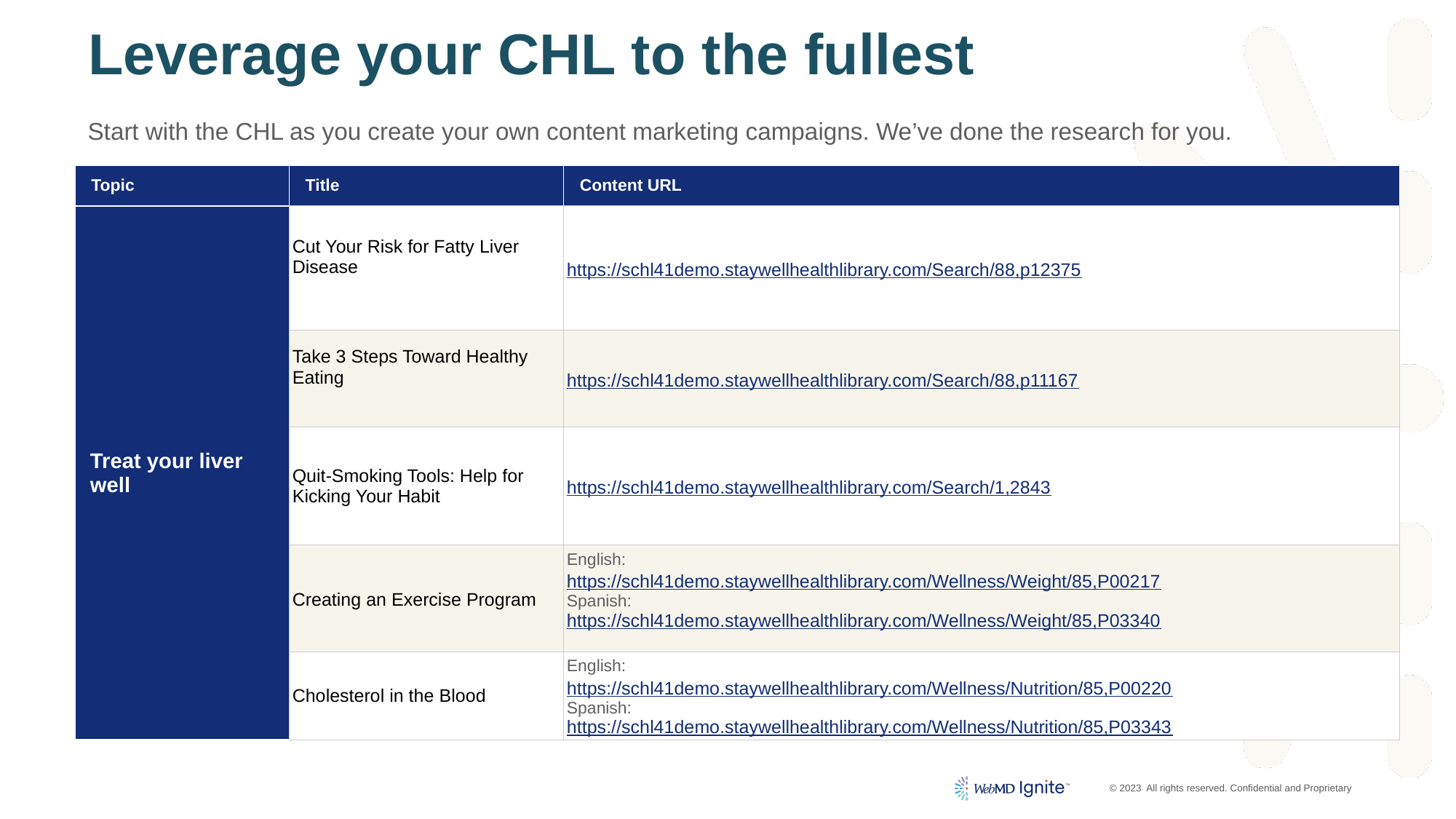

# Leverage your CHL to the fullest
Start with the CHL as you create your own content marketing campaigns. We’ve done the research for you.
| Topic | Title | Content URL |
| --- | --- | --- |
| Treat your liver well | Cut Your Risk for Fatty Liver Disease | https://schl41demo.staywellhealthlibrary.com/Search/88,p12375 |
|  | Take 3 Steps Toward Healthy Eating | https://schl41demo.staywellhealthlibrary.com/Search/88,p11167 |
|  | Quit-Smoking Tools: Help for Kicking Your Habit | https://schl41demo.staywellhealthlibrary.com/Search/1,2843 |
|  | Creating an Exercise Program | English: https://schl41demo.staywellhealthlibrary.com/Wellness/Weight/85,P00217 Spanish: https://schl41demo.staywellhealthlibrary.com/Wellness/Weight/85,P03340 |
|  | Cholesterol in the Blood | English: https://schl41demo.staywellhealthlibrary.com/Wellness/Nutrition/85,P00220 Spanish: https://schl41demo.staywellhealthlibrary.com/Wellness/Nutrition/85,P03343 |